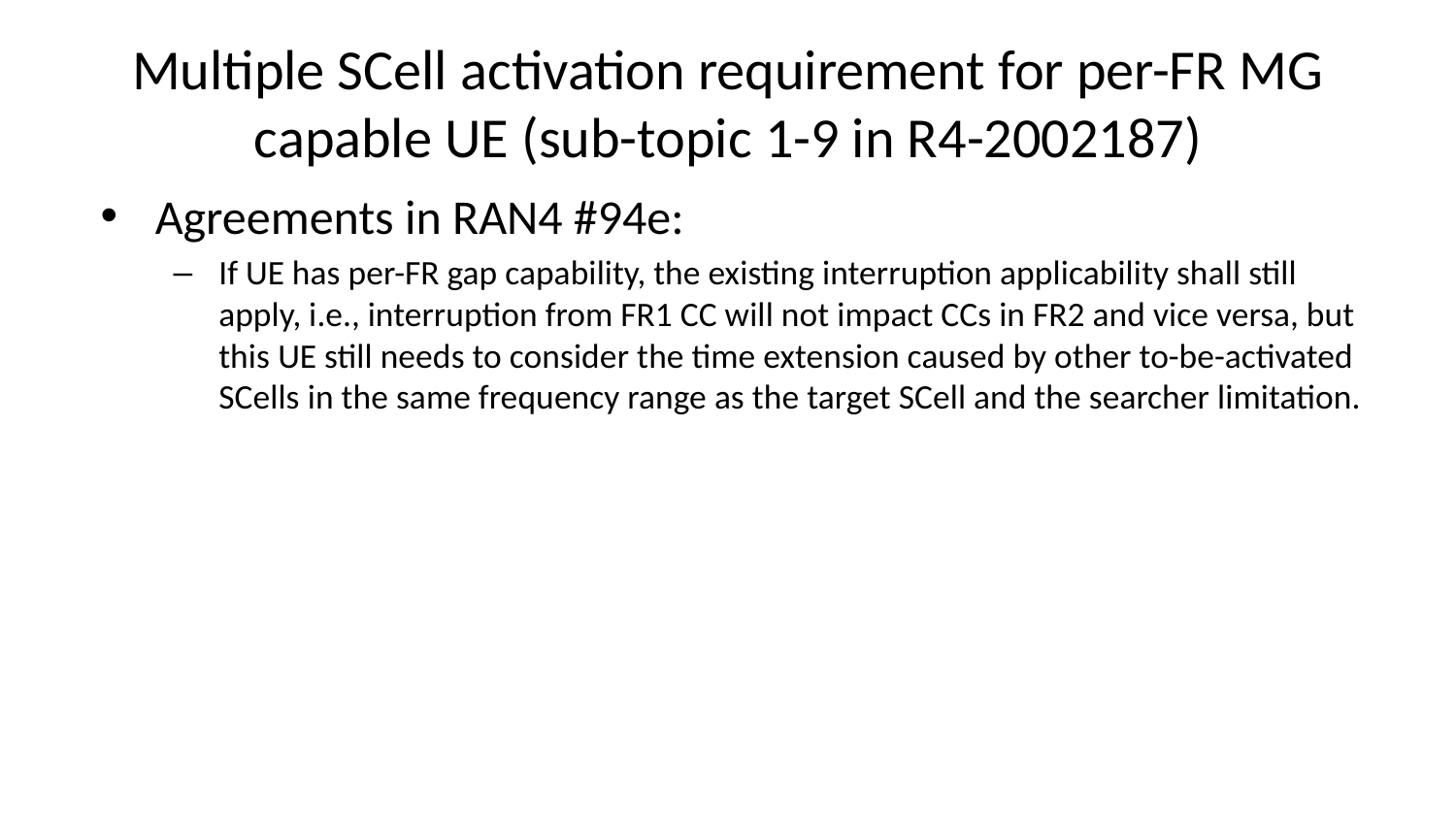

# Multiple SCell activation requirement for per-FR MG capable UE (sub-topic 1-9 in R4-2002187)
Agreements in RAN4 #94e:
If UE has per-FR gap capability, the existing interruption applicability shall still apply, i.e., interruption from FR1 CC will not impact CCs in FR2 and vice versa, but this UE still needs to consider the time extension caused by other to-be-activated SCells in the same frequency range as the target SCell and the searcher limitation.